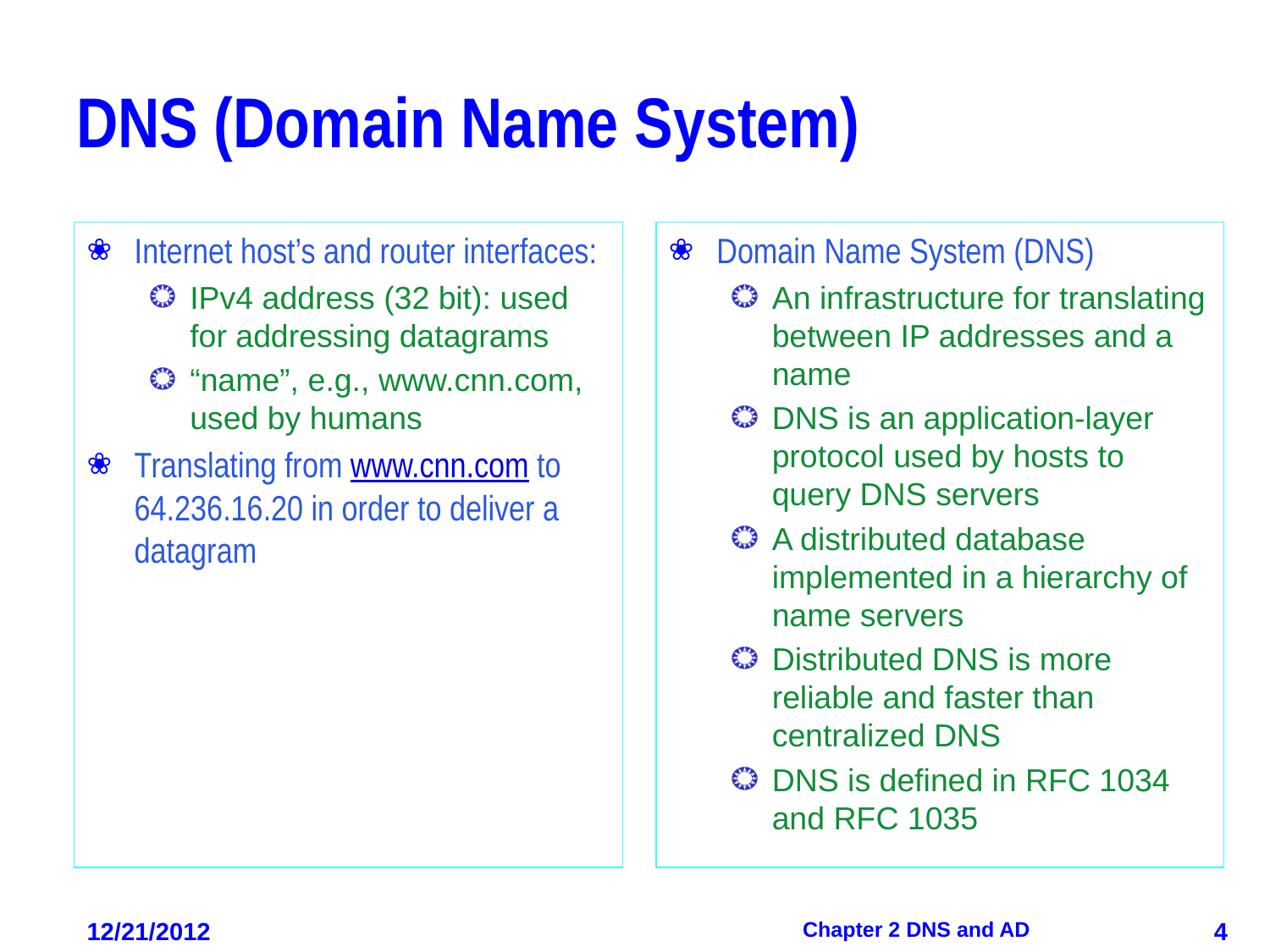

# DNS (Domain Name System)
Internet host’s and router interfaces:
IPv4 address (32 bit): used for addressing datagrams
“name”, e.g., www.cnn.com, used by humans
Translating from www.cnn.com to 64.236.16.20 in order to deliver a datagram
Domain Name System (DNS)
An infrastructure for translating between IP addresses and a name
DNS is an application-layer protocol used by hosts to query DNS servers
A distributed database implemented in a hierarchy of name servers
Distributed DNS is more reliable and faster than centralized DNS
DNS is defined in RFC 1034 and RFC 1035
12/21/2012
Chapter 2 DNS and AD
4